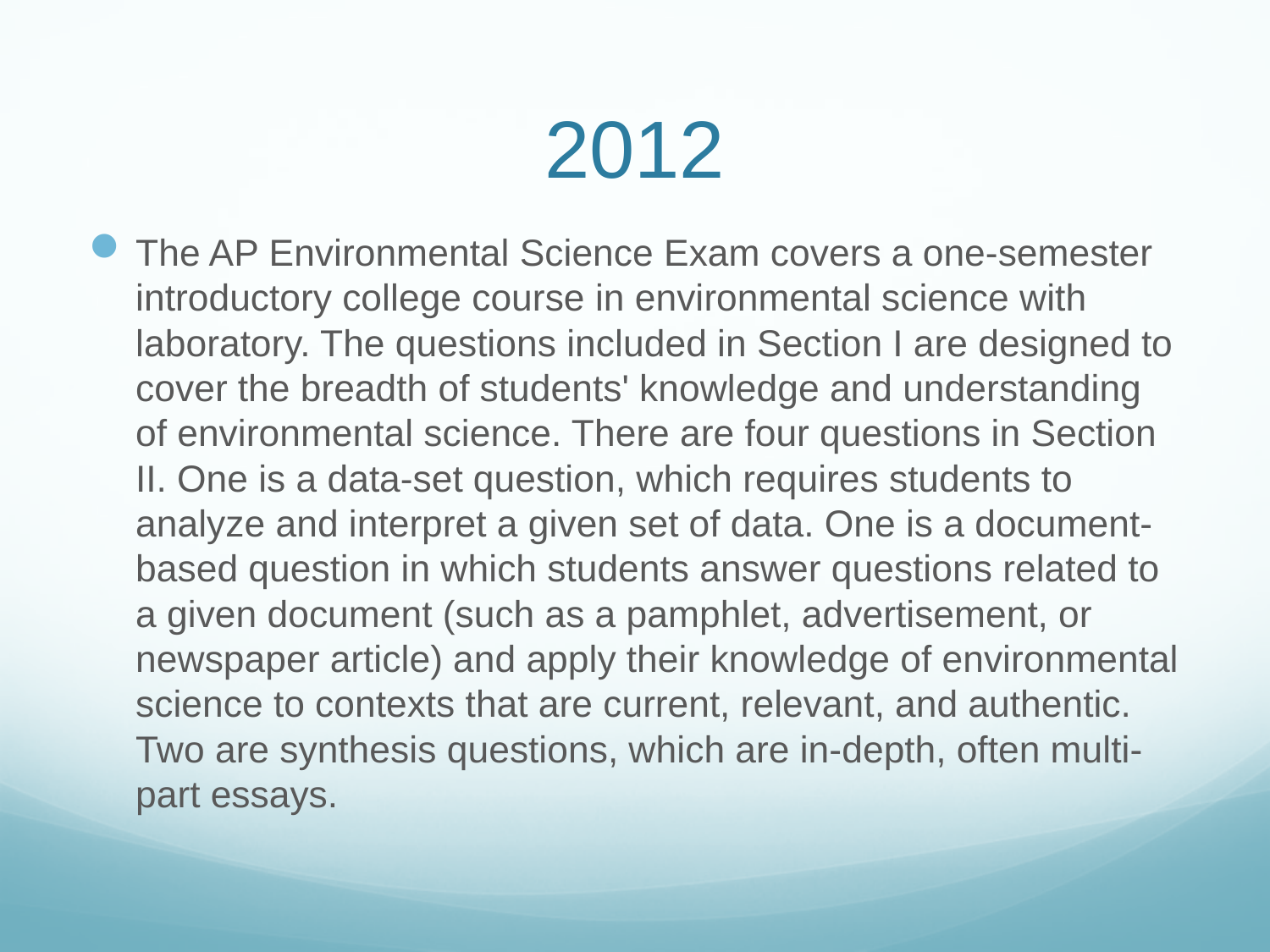

# 2012
The AP Environmental Science Exam covers a one-semester introductory college course in environmental science with laboratory. The questions included in Section I are designed to cover the breadth of students' knowledge and understanding of environmental science. There are four questions in Section II. One is a data-set question, which requires students to analyze and interpret a given set of data. One is a document-based question in which students answer questions related to a given document (such as a pamphlet, advertisement, or newspaper article) and apply their knowledge of environmental science to contexts that are current, relevant, and authentic. Two are synthesis questions, which are in-depth, often multi-part essays.